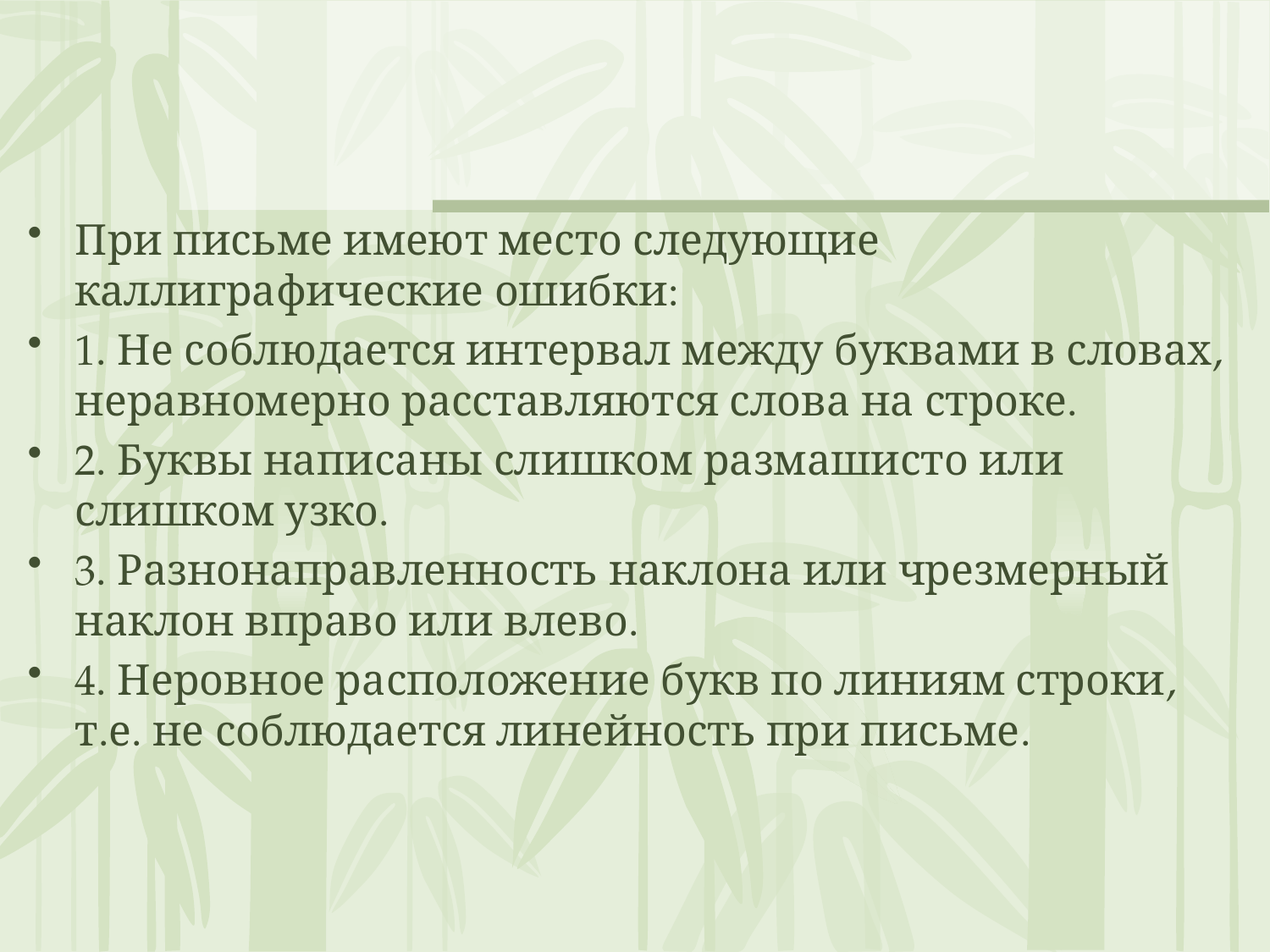

При письме имеют место следующие каллиграфические ошибки:
1. Не соблюдается интервал между буквами в словах, неравномерно расставляются слова на строке.
2. Буквы написаны слишком размашисто или слишком узко.
3. Разнонаправленность наклона или чрезмерный наклон вправо или влево.
4. Неровное расположение букв по линиям строки, т.е. не соблюдается линейность при письме.